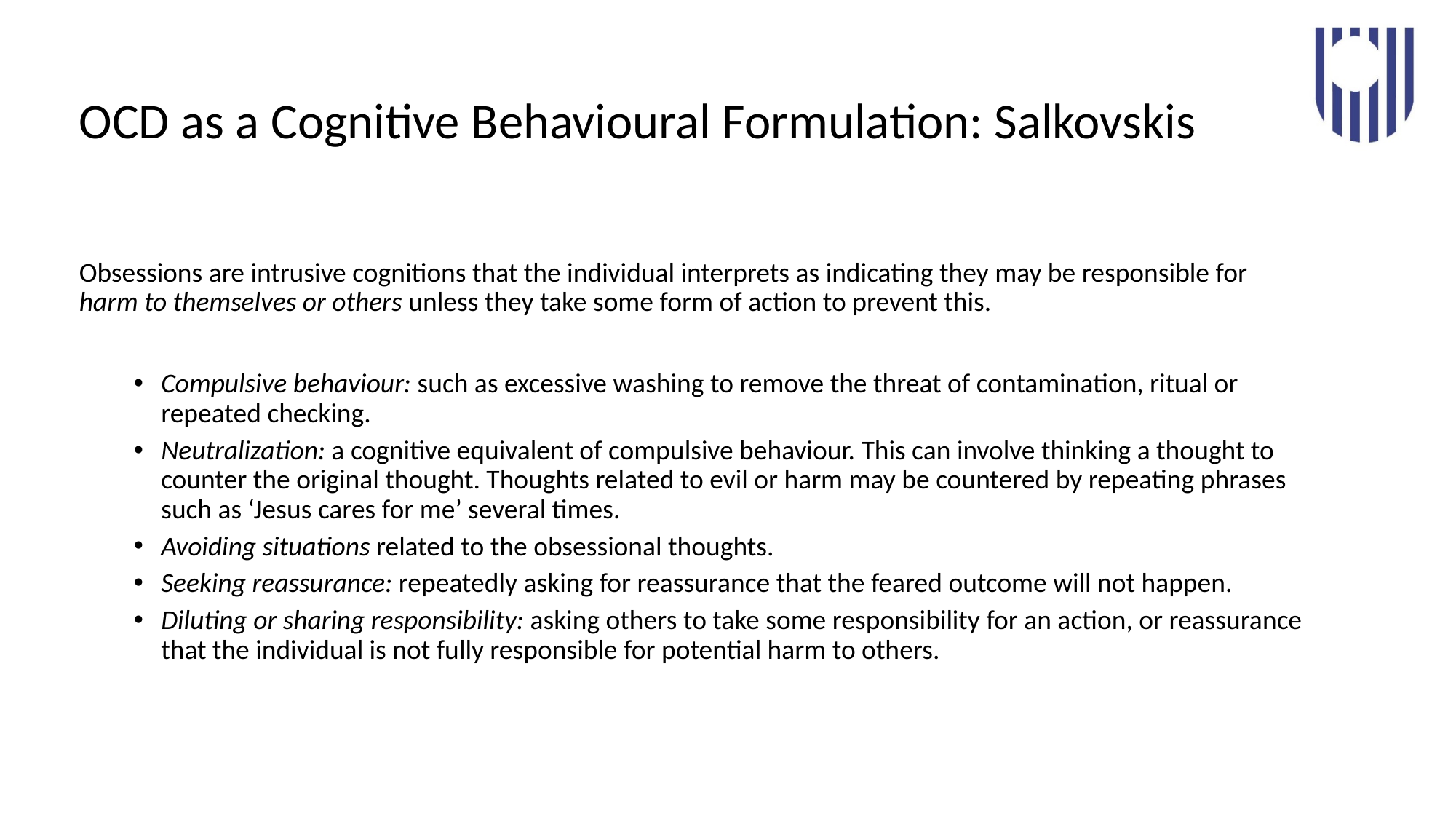

# OCD as a Cognitive Behavioural Formulation: Salkovskis
Obsessions are intrusive cognitions that the individual interprets as indicating they may be responsible for harm to themselves or others unless they take some form of action to prevent this.

Compulsive behaviour: such as excessive washing to remove the threat of contamination, ritual or repeated checking.
Neutralization: a cognitive equivalent of compulsive behaviour. This can involve thinking a thought to counter the original thought. Thoughts related to evil or harm may be countered by repeating phrases such as ‘Jesus cares for me’ several times.
Avoiding situations related to the obsessional thoughts.
Seeking reassurance: repeatedly asking for reassurance that the feared outcome will not happen.
Diluting or sharing responsibility: asking others to take some responsibility for an action, or reassurance that the individual is not fully responsible for potential harm to others.